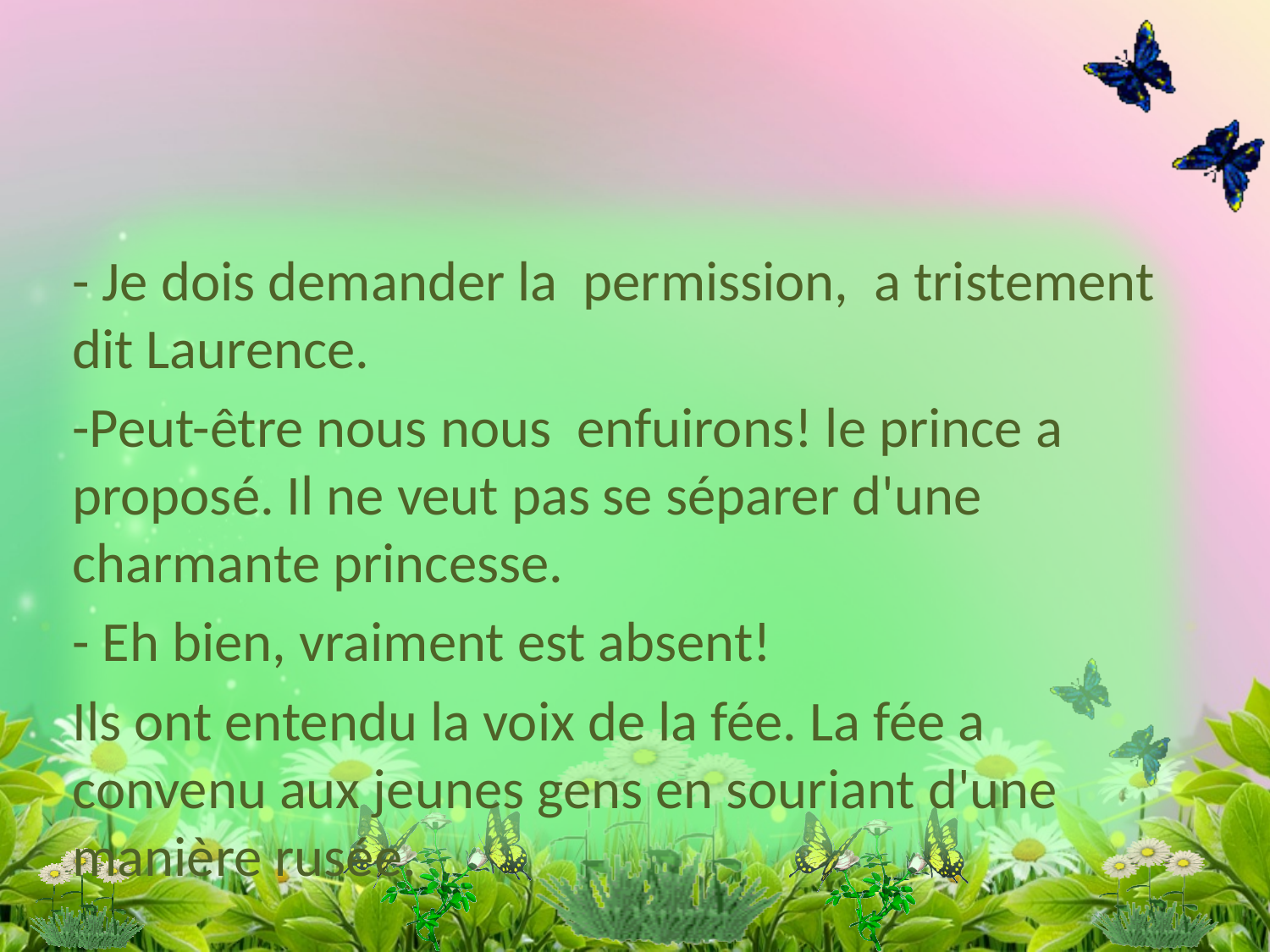

- Je dois demander la  permission,  a tristement dit Laurence.
-Peut-être nous nous  enfuirons! le prince a proposé. Il ne veut pas se séparer d'une charmante princesse.
- Eh bien, vraiment est absent!
Ils ont entendu la voix de la fée. La fée a convenu aux jeunes gens en souriant d'une manière rusée.